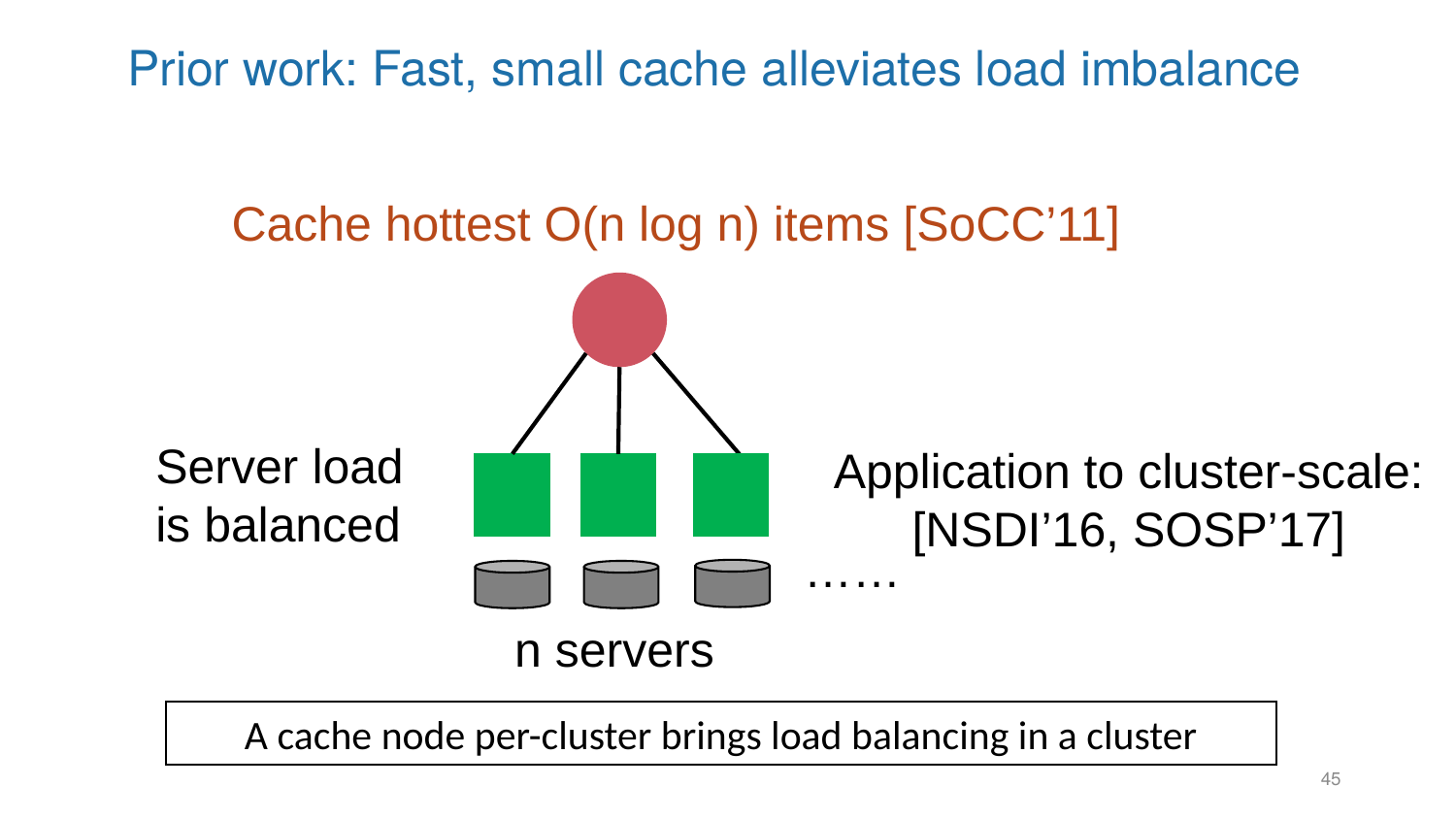

# Prior work: Fast, small cache alleviates load imbalance
Cache hottest O(n log n) items [SoCC’11]

Server load
is balanced
Application to cluster-scale:
[NSDI’16, SOSP’17]

……

n servers
A cache node per-cluster brings load balancing in a cluster
45